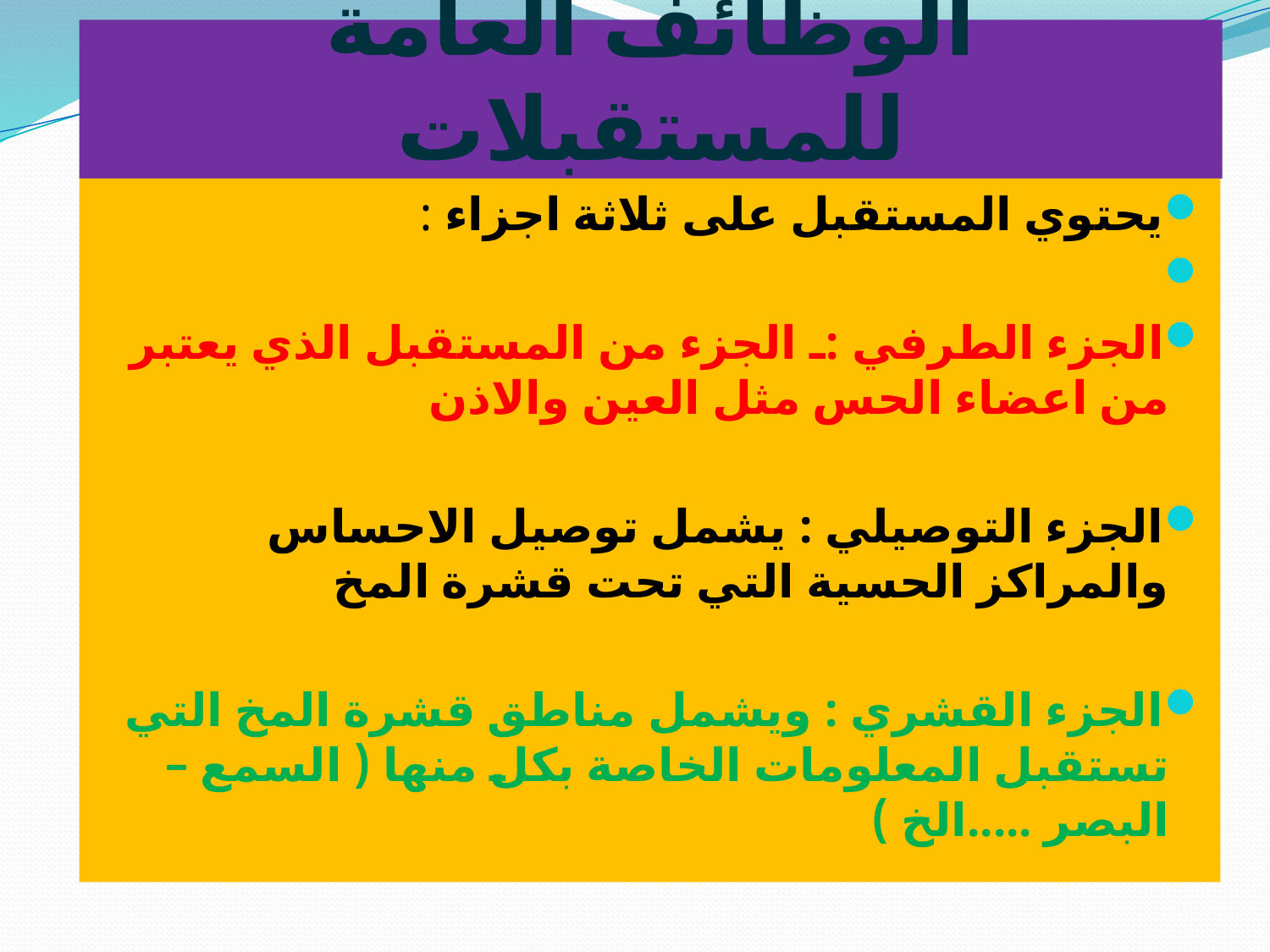

# الوظائف العامة للمستقبلات
يحتوي المستقبل على ثلاثة اجزاء :

الجزء الطرفي :ـ الجزء من المستقبل الذي يعتبر من اعضاء الحس مثل العين والاذن

الجزء التوصيلي : يشمل توصيل الاحساس والمراكز الحسية التي تحت قشرة المخ

الجزء القشري : ويشمل مناطق قشرة المخ التي تستقبل المعلومات الخاصة بكل منها ( السمع – البصر .....الخ )